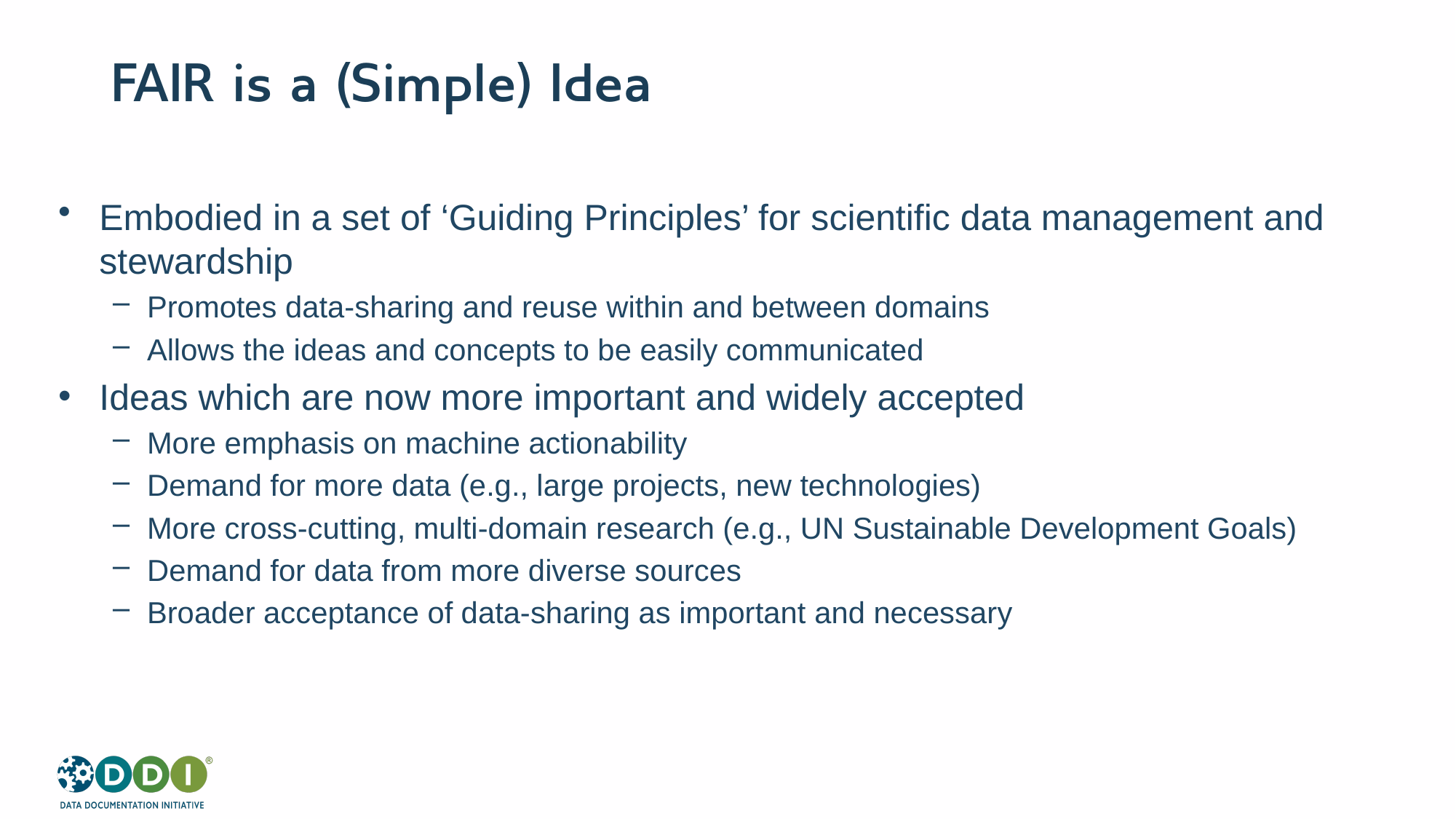

# FAIR is a (Simple) Idea
Embodied in a set of ‘Guiding Principles’ for scientific data management and stewardship
Promotes data-sharing and reuse within and between domains
Allows the ideas and concepts to be easily communicated
Ideas which are now more important and widely accepted
More emphasis on machine actionability
Demand for more data (e.g., large projects, new technologies)
More cross-cutting, multi-domain research (e.g., UN Sustainable Development Goals)
Demand for data from more diverse sources
Broader acceptance of data-sharing as important and necessary